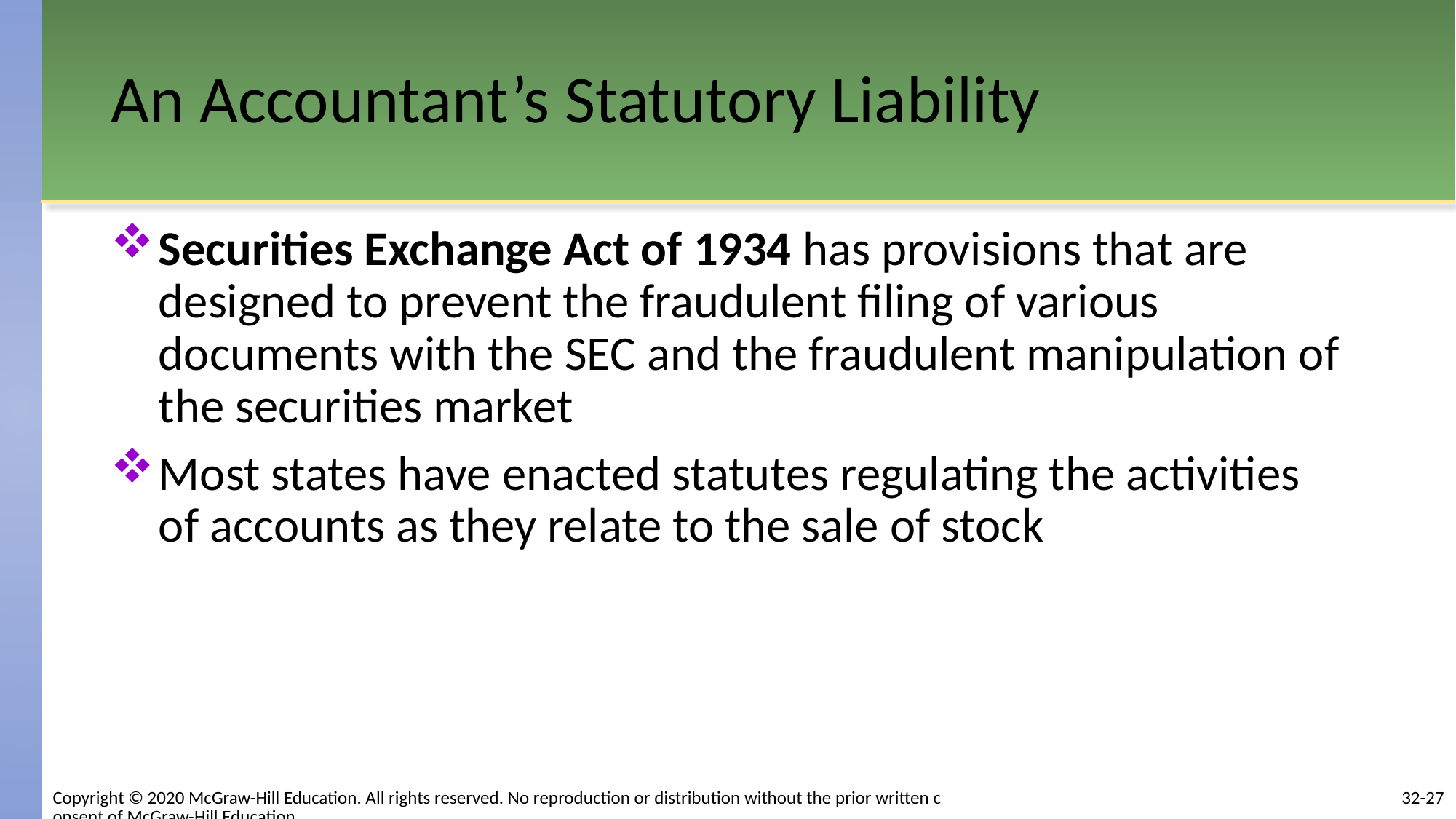

# An Accountant’s Statutory Liability
Securities Exchange Act of 1934 has provisions that are designed to prevent the fraudulent filing of various documents with the SEC and the fraudulent manipulation of the securities market
Most states have enacted statutes regulating the activities of accounts as they relate to the sale of stock
32-27
Copyright © 2020 McGraw-Hill Education. All rights reserved. No reproduction or distribution without the prior written consent of McGraw-Hill Education.